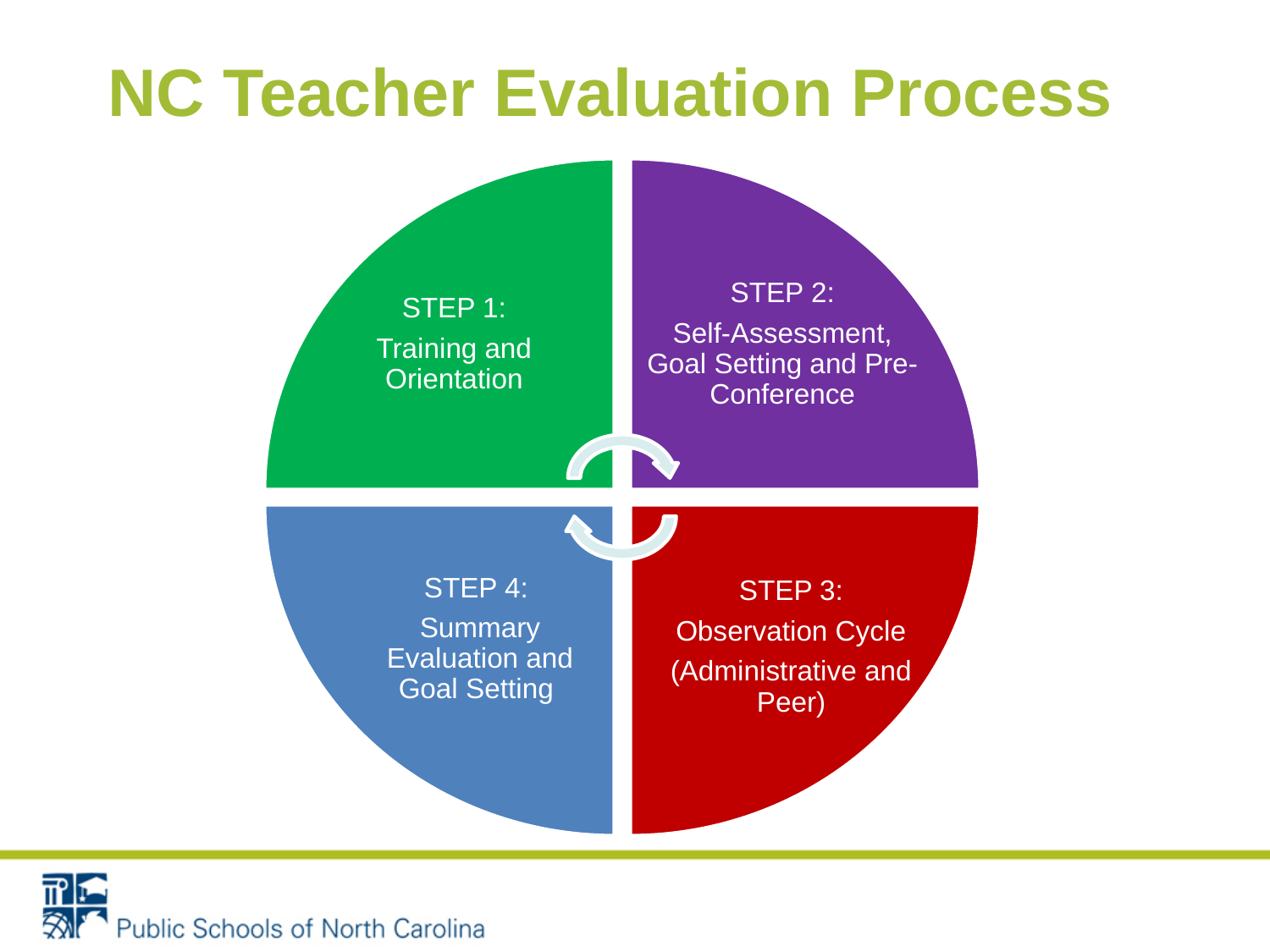

# NC Teacher Evaluation Process

STEP 1:
Training and Orientation

STEP 2:
Self-Assessment, Goal Setting and Pre-Conference

STEP 4:
Summary Evaluation and Goal Setting

STEP 3:
Observation Cycle
(Administrative and Peer)